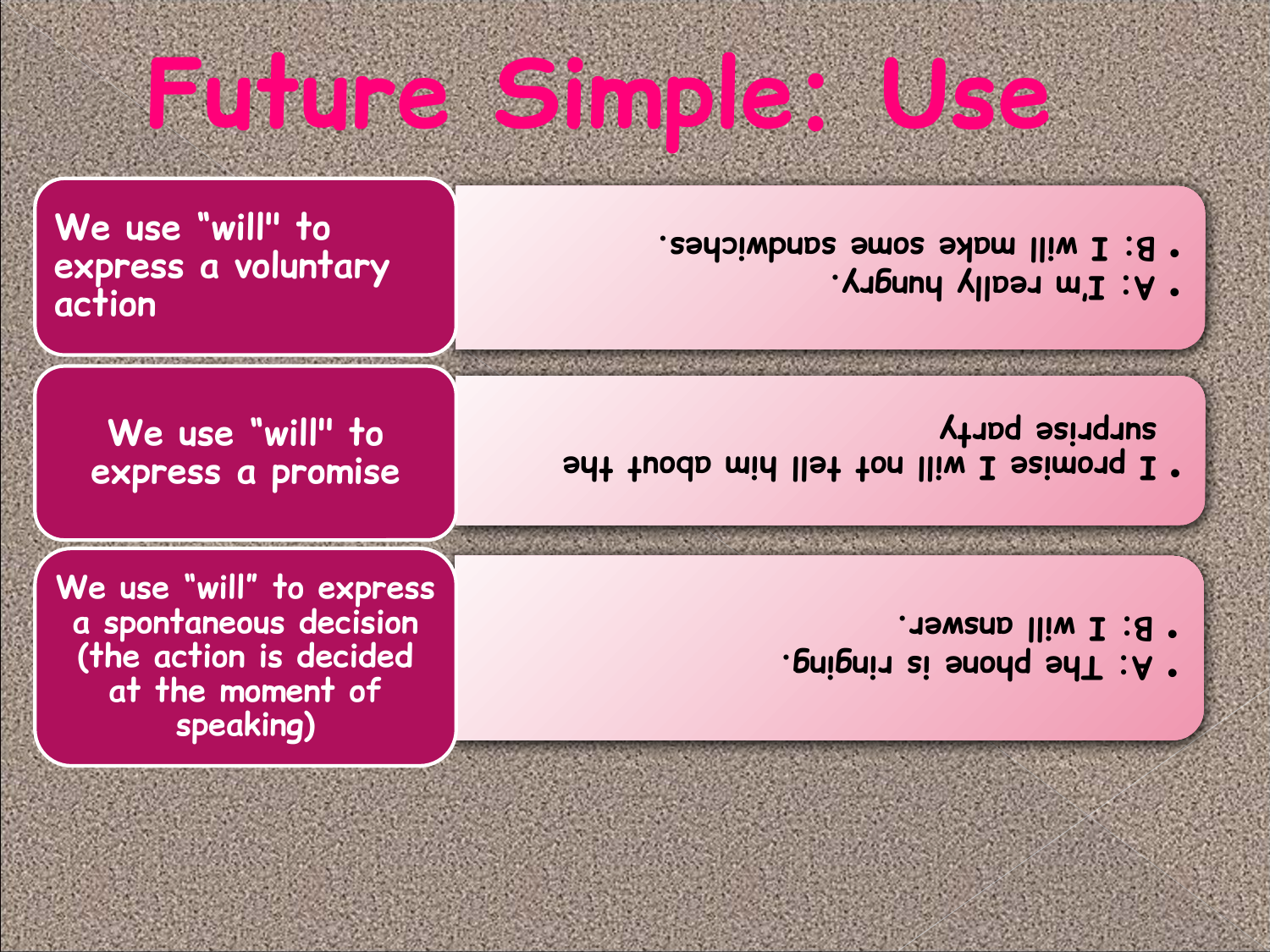

Future Simple: Use
A: I’m really hungry.
B: I will make some sandwiches.
We use “will" to express a voluntary action
I promise I will not tell him about the surprise party
We use “will" to express a promise
A: The phone is ringing.
B: I will answer.
We use “will” to express a spontaneous decision (the action is decided at the moment of speaking)